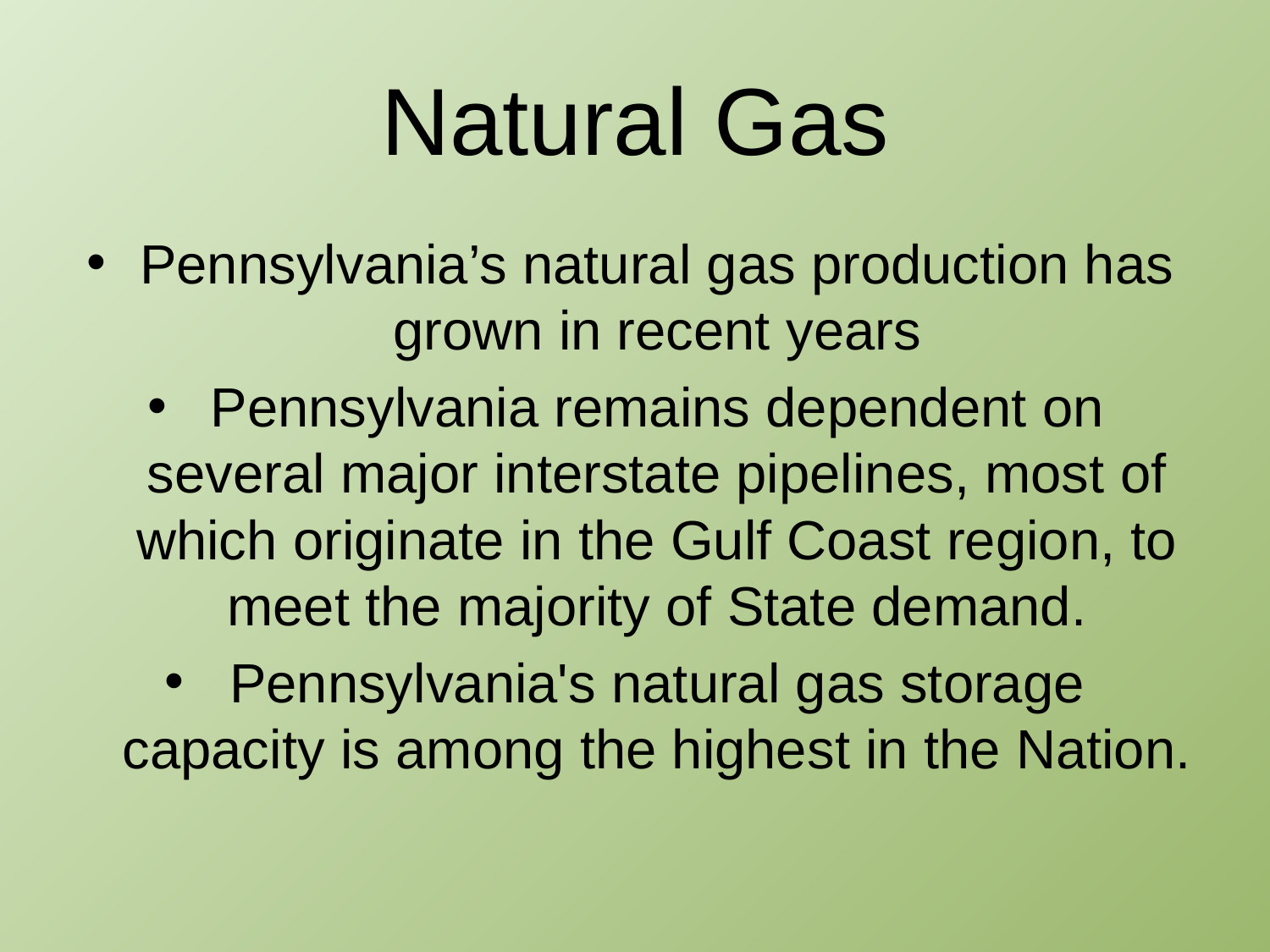

# Natural Gas
Pennsylvania’s natural gas production has grown in recent years
Pennsylvania remains dependent on several major interstate pipelines, most of which originate in the Gulf Coast region, to meet the majority of State demand.
Pennsylvania's natural gas storage capacity is among the highest in the Nation.